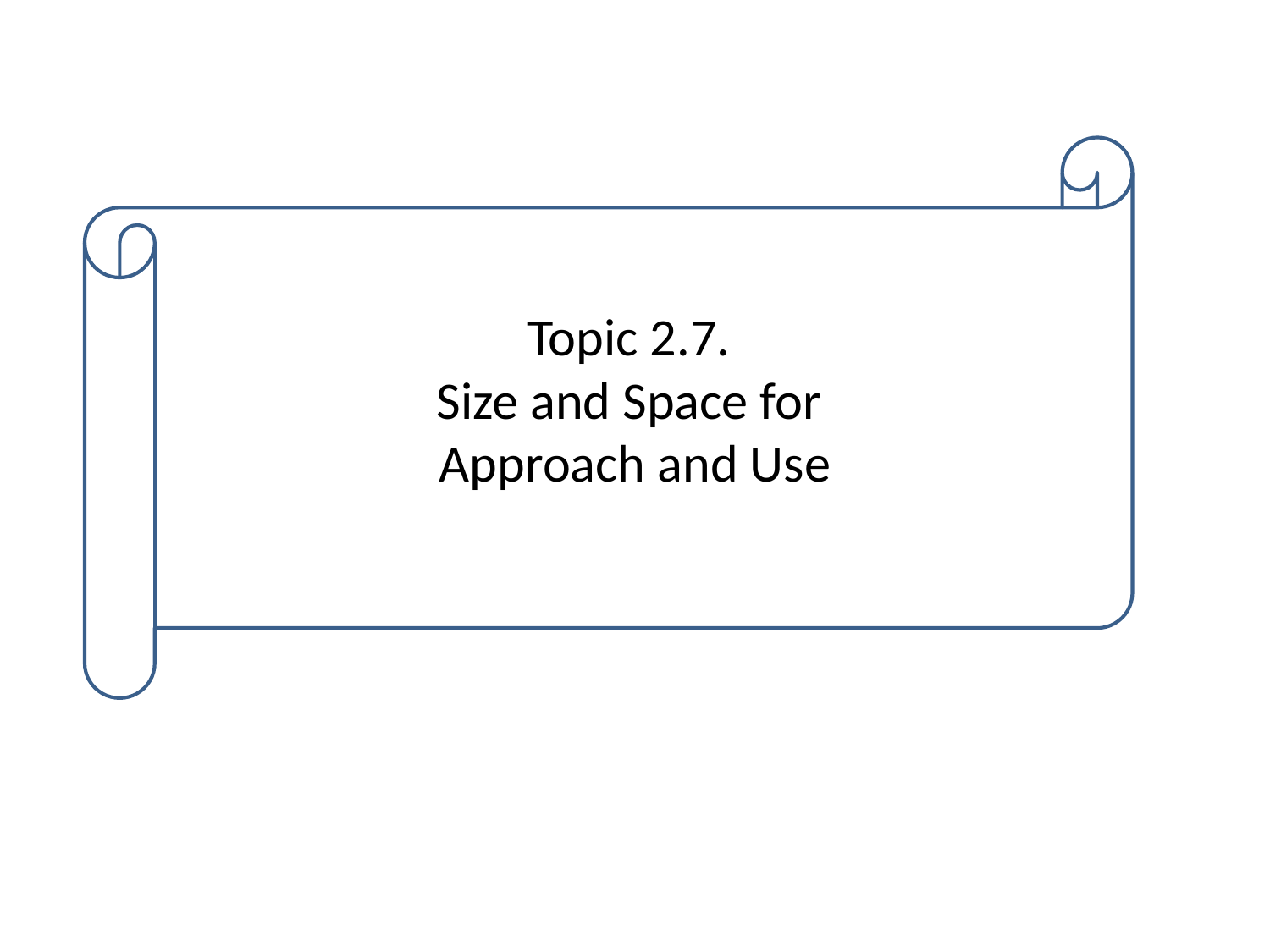

# Topic 2.7. Size and Space for Approach and Use